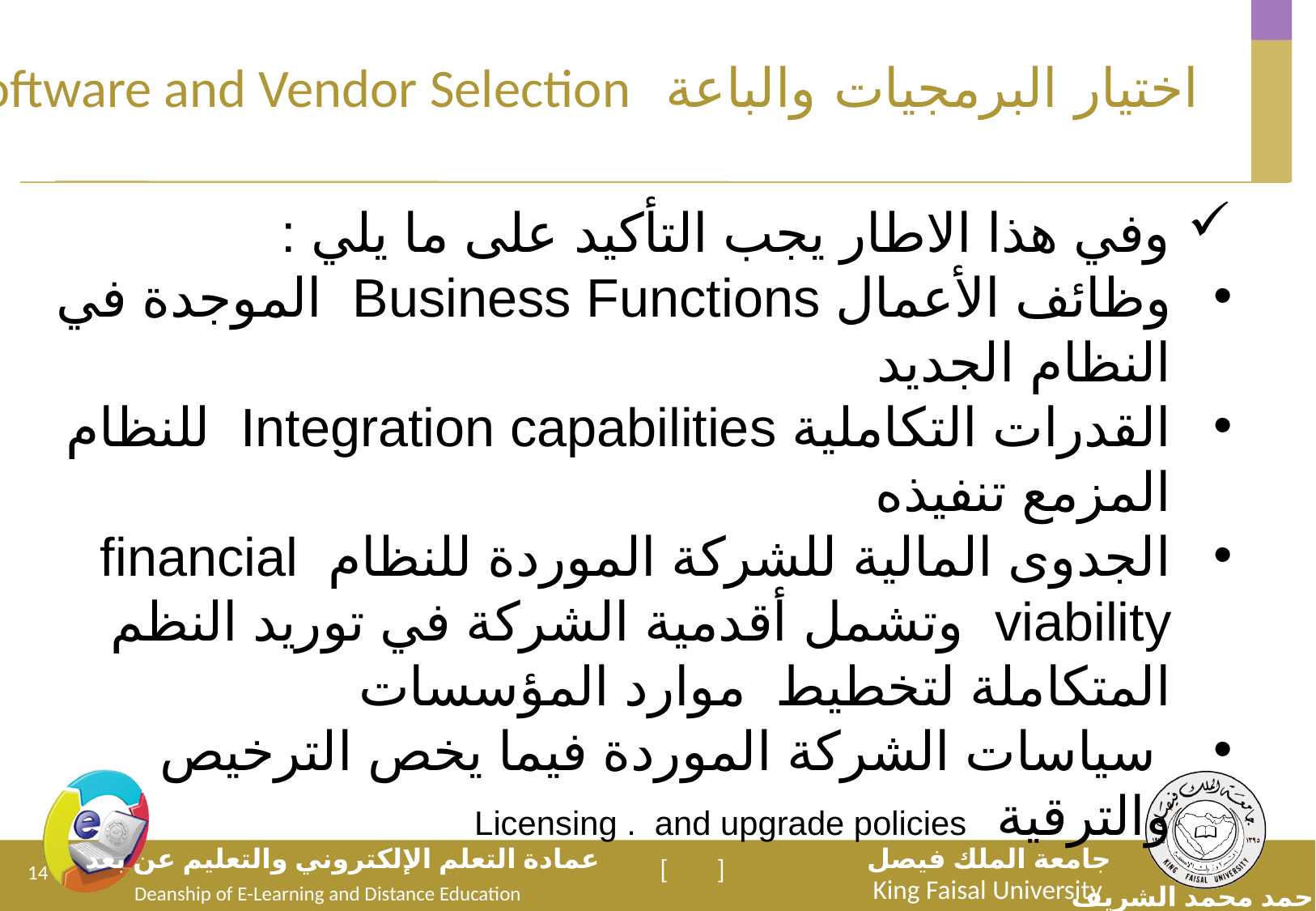

# اختيار البرمجيات والباعة  Software and Vendor Selection
وفي هذا الاطار يجب التأكيد على ما يلي :
وظائف الأعمال Business Functions  الموجدة في النظام الجديد
القدرات التكاملية Integration capabilities  للنظام المزمع تنفيذه
الجدوى المالية للشركة الموردة للنظام  financial viability  وتشمل أقدمية الشركة في توريد النظم المتكاملة لتخطيط  موارد المؤسسات
 سياسات الشركة الموردة فيما يخص الترخيص والترقية  Licensing .  and upgrade policies

14